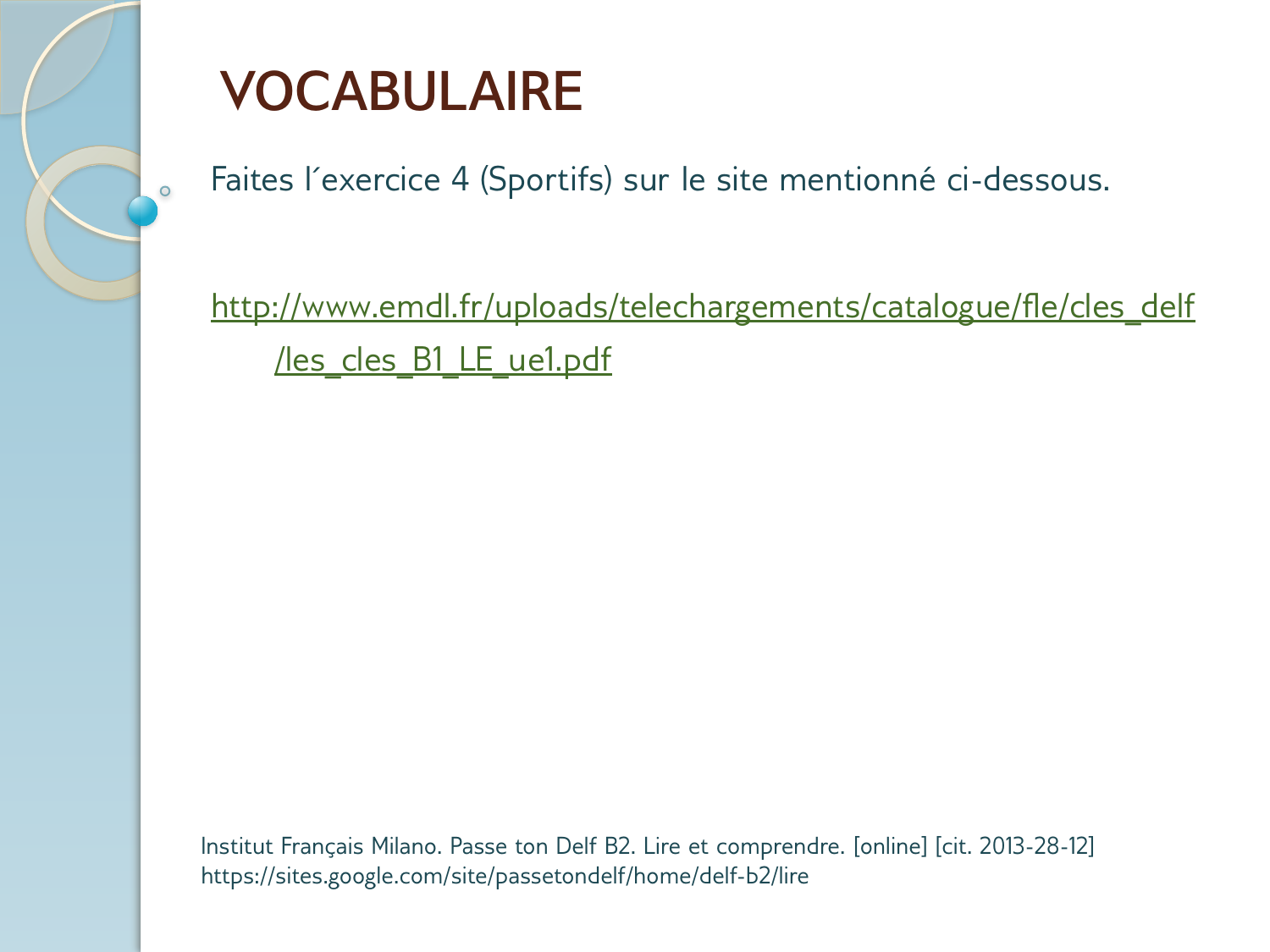

# VOCABULAIRE
Faites l´exercice 4 (Sportifs) sur le site mentionné ci-dessous.

http://www.emdl.fr/uploads/telechargements/catalogue/fle/cles_delf/les_cles_B1_LE_ue1.pdf

Institut Français Milano. Passe ton Delf B2. Lire et comprendre. [online] [cit. 2013-28-12] https://sites.google.com/site/passetondelf/home/delf-b2/lire